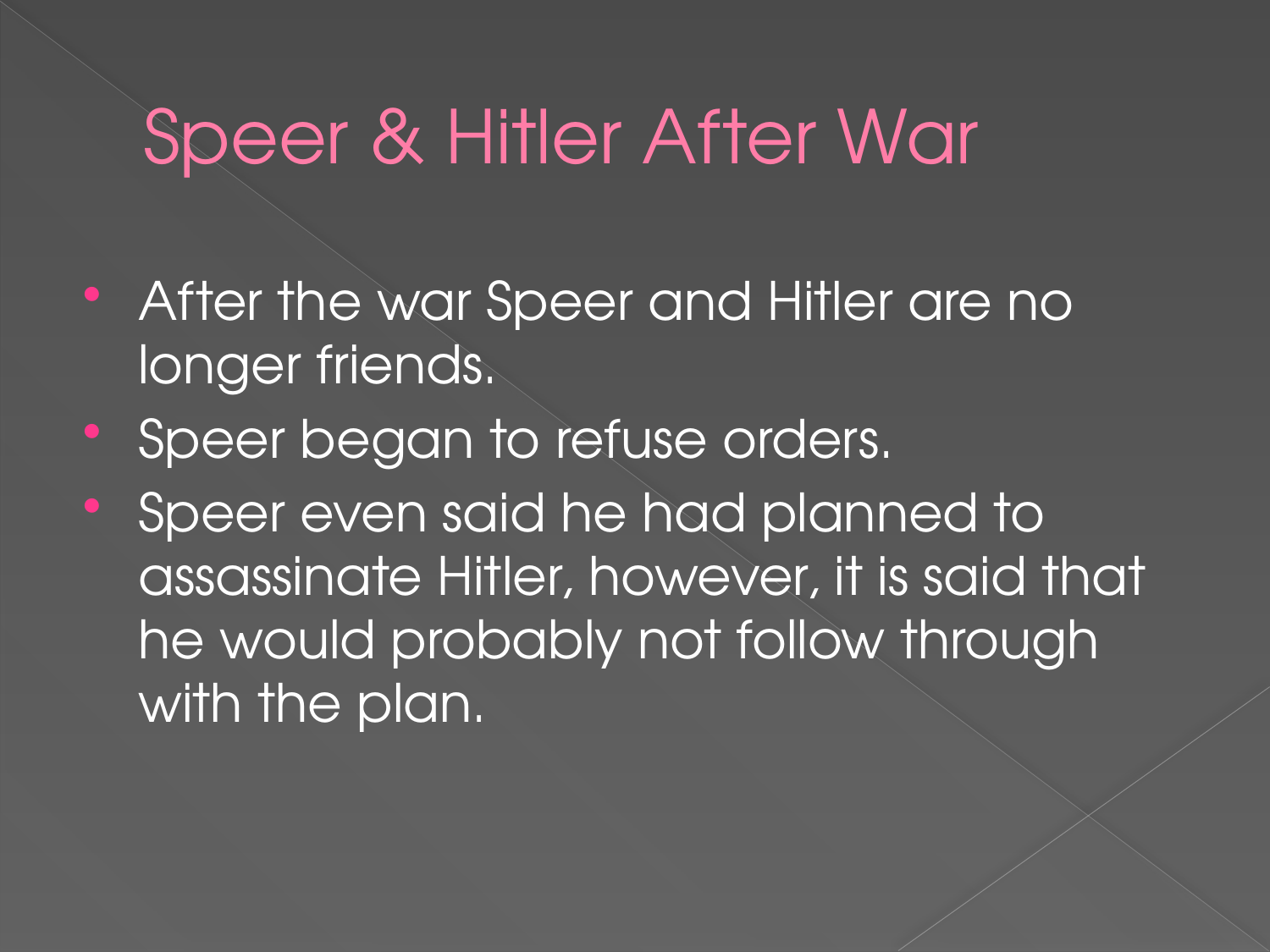

# Speer & Hitler After War
After the war Speer and Hitler are no longer friends.
Speer began to refuse orders.
Speer even said he had planned to assassinate Hitler, however, it is said that he would probably not follow through with the plan.